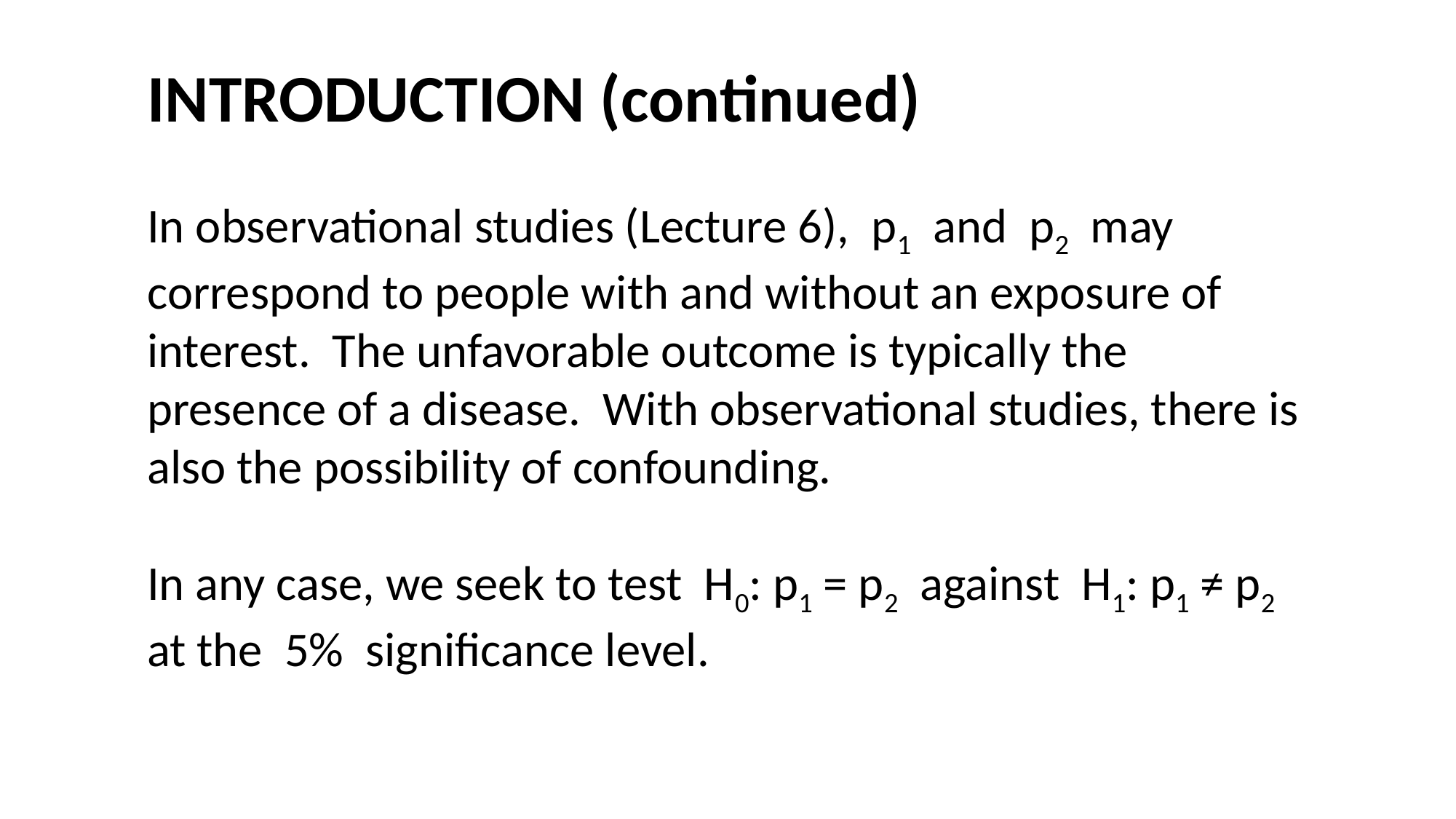

#
INTRODUCTION (continued)

In observational studies (Lecture 6),  p1  and  p2  may correspond to people with and without an exposure of interest.  The unfavorable outcome is typically the presence of a disease.  With observational studies, there is also the possibility of confounding.

In any case, we seek to test  H0: p1 = p2  against  H1: p1 ≠ p2  at the  5%  significance level.